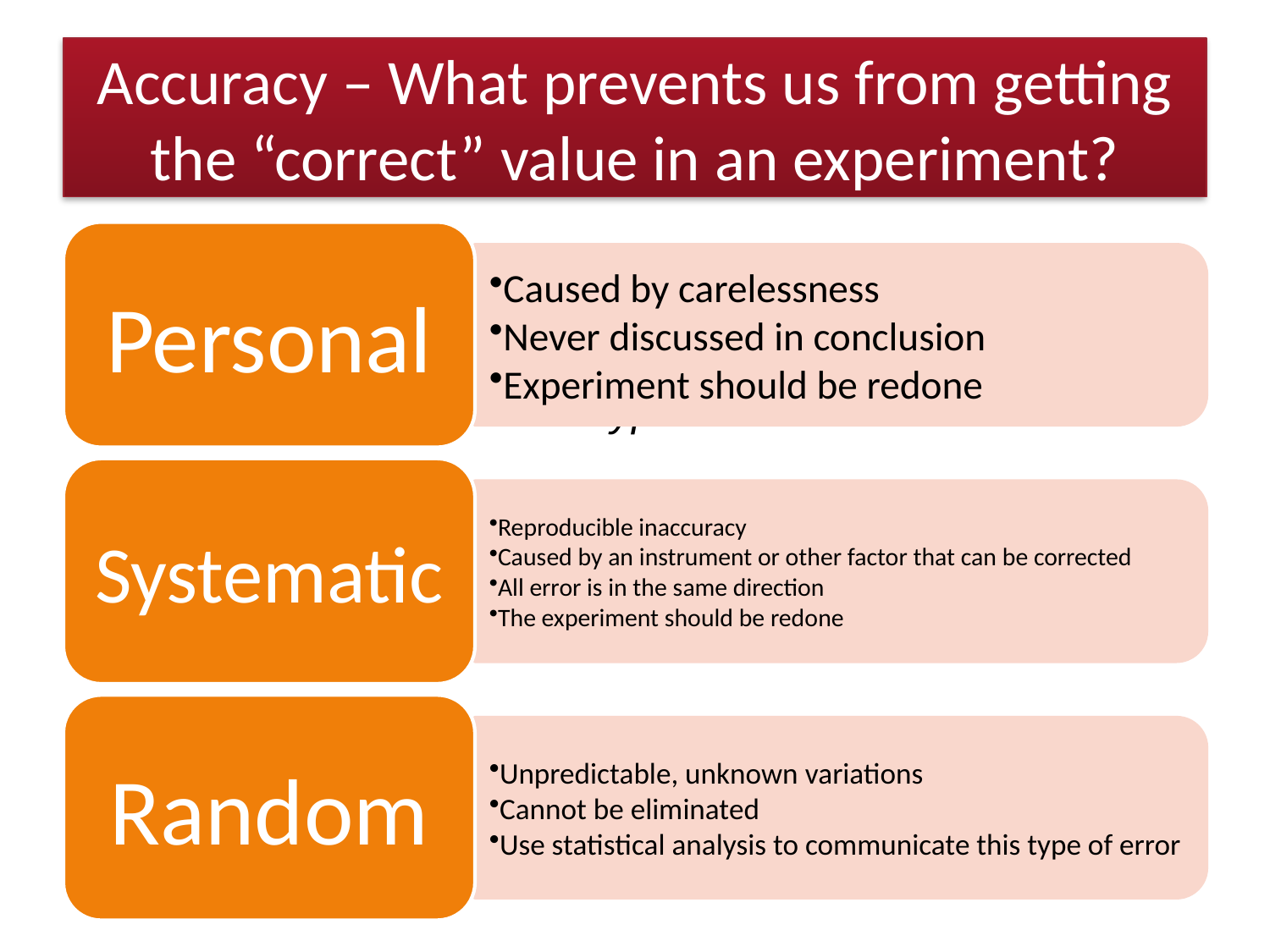

# Accuracy – What prevents us from getting the “correct” value in an experiment?
Personal
Caused by carelessness
Never discussed in conclusion
Systematic
Reproducible inaccuracy
Caused by an instrument or other factor that can be corrected
Random
Unpredictable, unknown variations
Cannot be eliminated
Experiment should be redone
All error is in the same direction
The experiment should be redone
Use statistical analysis to communicate this type of error

Error
3 types